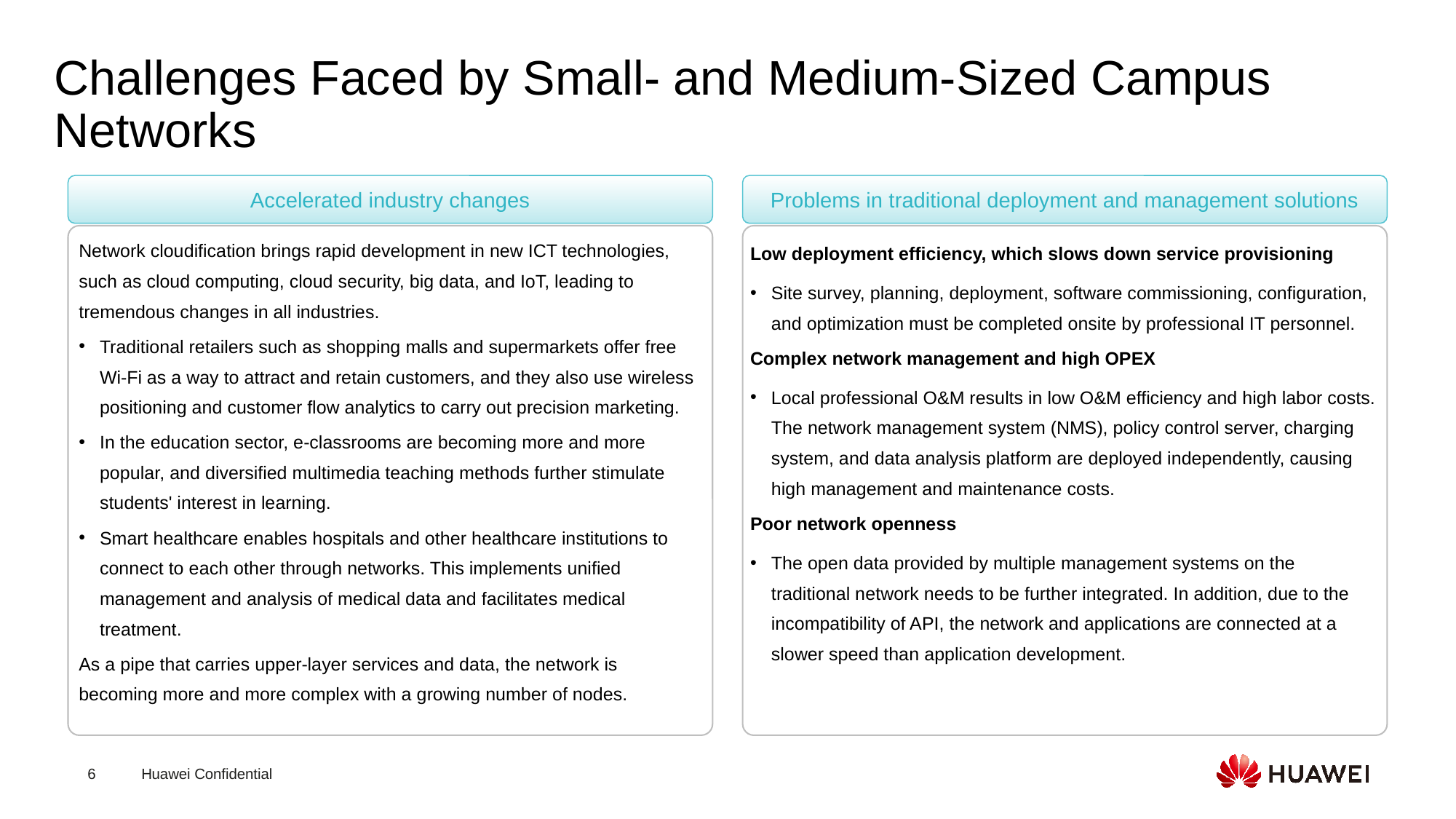

# Challenges Faced by Small- and Medium-Sized Campus Networks
Accelerated industry changes
Problems in traditional deployment and management solutions

Network cloudification brings rapid development in new ICT technologies, such as cloud computing, cloud security, big data, and IoT, leading to tremendous changes in all industries.
Traditional retailers such as shopping malls and supermarkets offer free Wi-Fi as a way to attract and retain customers, and they also use wireless positioning and customer flow analytics to carry out precision marketing.
In the education sector, e-classrooms are becoming more and more popular, and diversified multimedia teaching methods further stimulate students' interest in learning.
Smart healthcare enables hospitals and other healthcare institutions to connect to each other through networks. This implements unified management and analysis of medical data and facilitates medical treatment.
As a pipe that carries upper-layer services and data, the network is becoming more and more complex with a growing number of nodes.
Low deployment efficiency, which slows down service provisioning
Site survey, planning, deployment, software commissioning, configuration, and optimization must be completed onsite by professional IT personnel.
Complex network management and high OPEX
Local professional O&M results in low O&M efficiency and high labor costs. The network management system (NMS), policy control server, charging system, and data analysis platform are deployed independently, causing high management and maintenance costs.
Poor network openness
The open data provided by multiple management systems on the traditional network needs to be further integrated. In addition, due to the incompatibility of API, the network and applications are connected at a slower speed than application development.